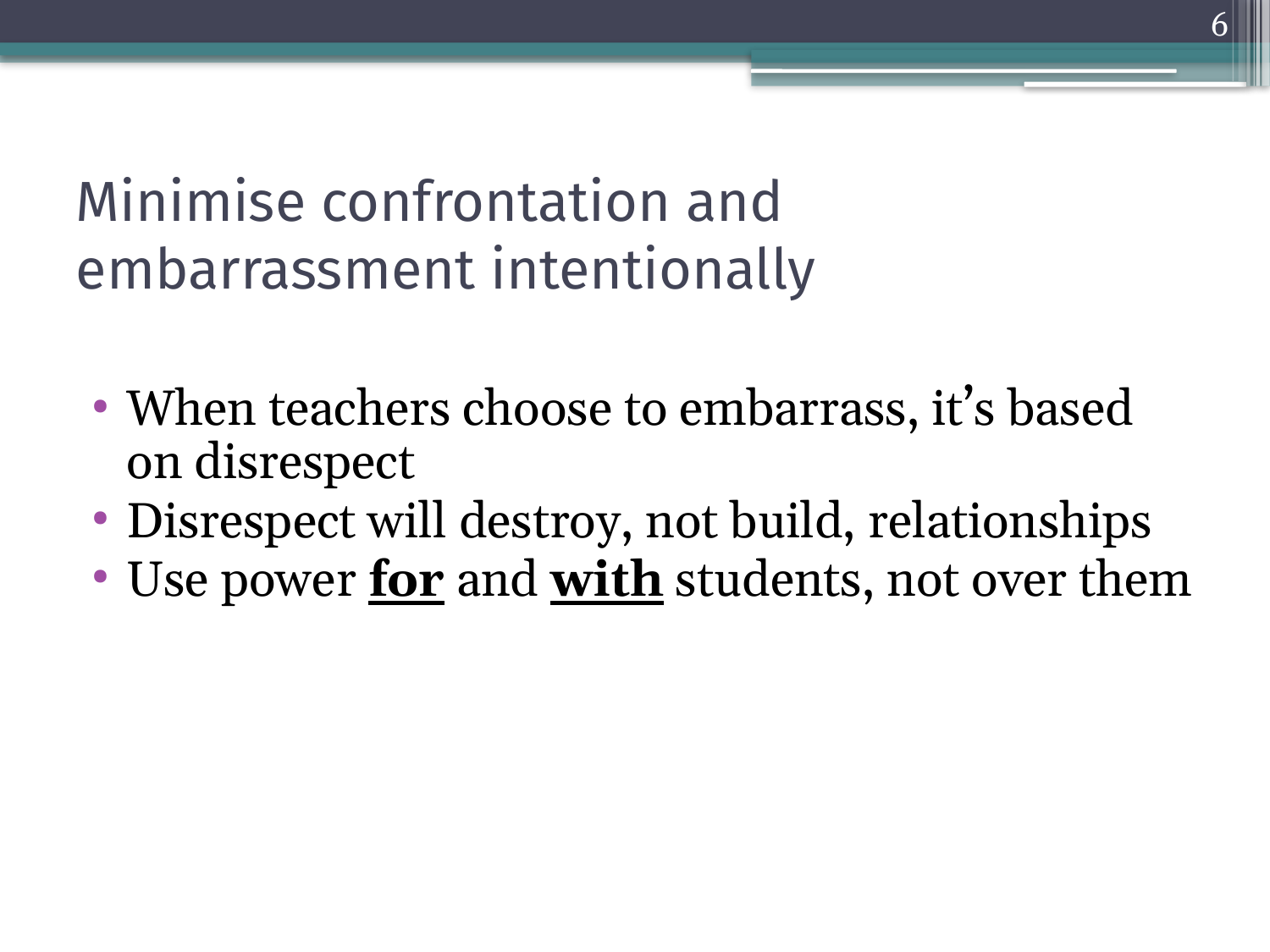

6
# Minimise confrontation and embarrassment intentionally

When teachers choose to embarrass, it’s based on disrespect
Disrespect will destroy, not build, relationships
Use power for and with students, not over them